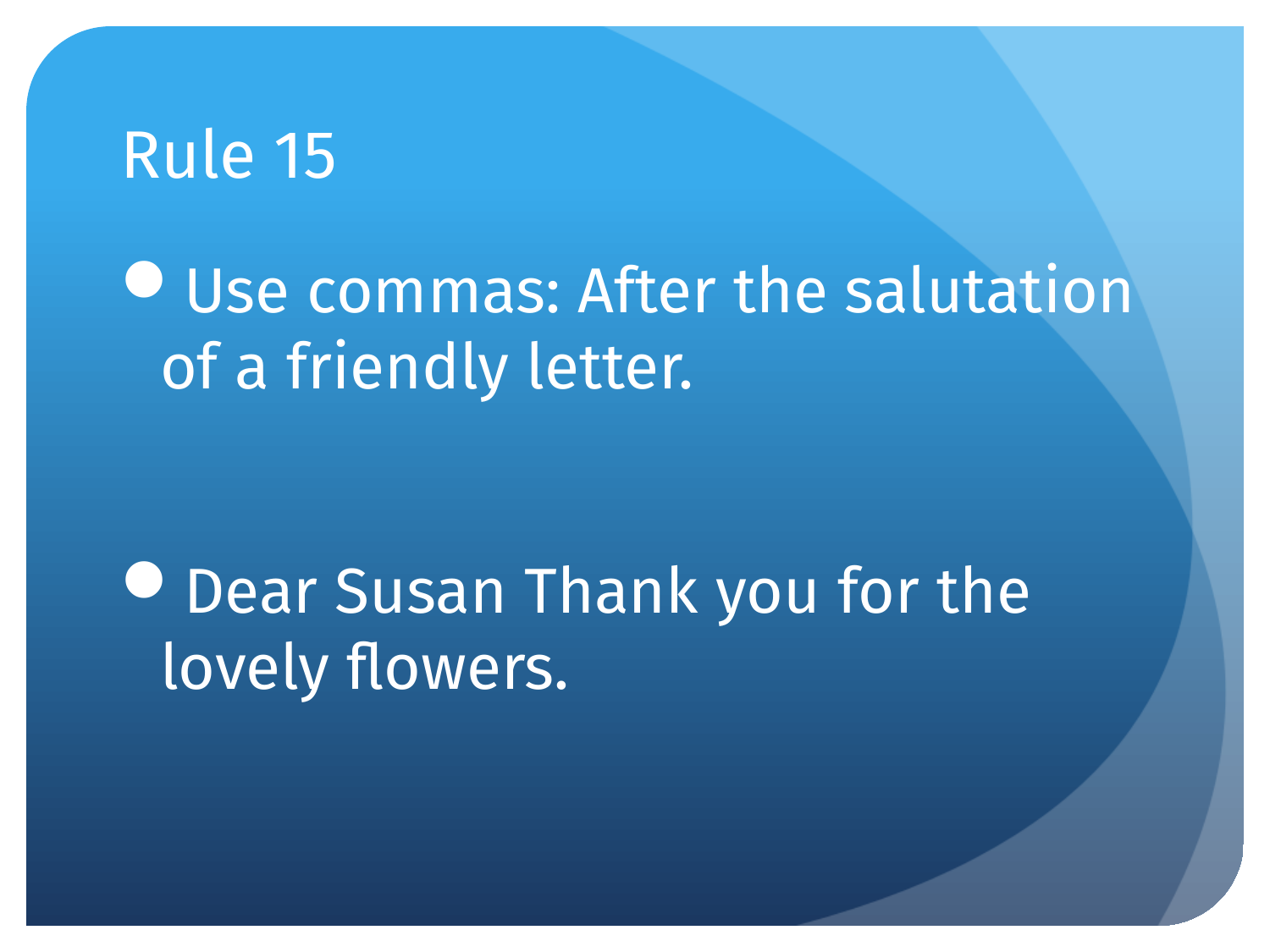

# Rule 15
Use commas: After the salutation of a friendly letter.
Dear Susan Thank you for the lovely flowers.